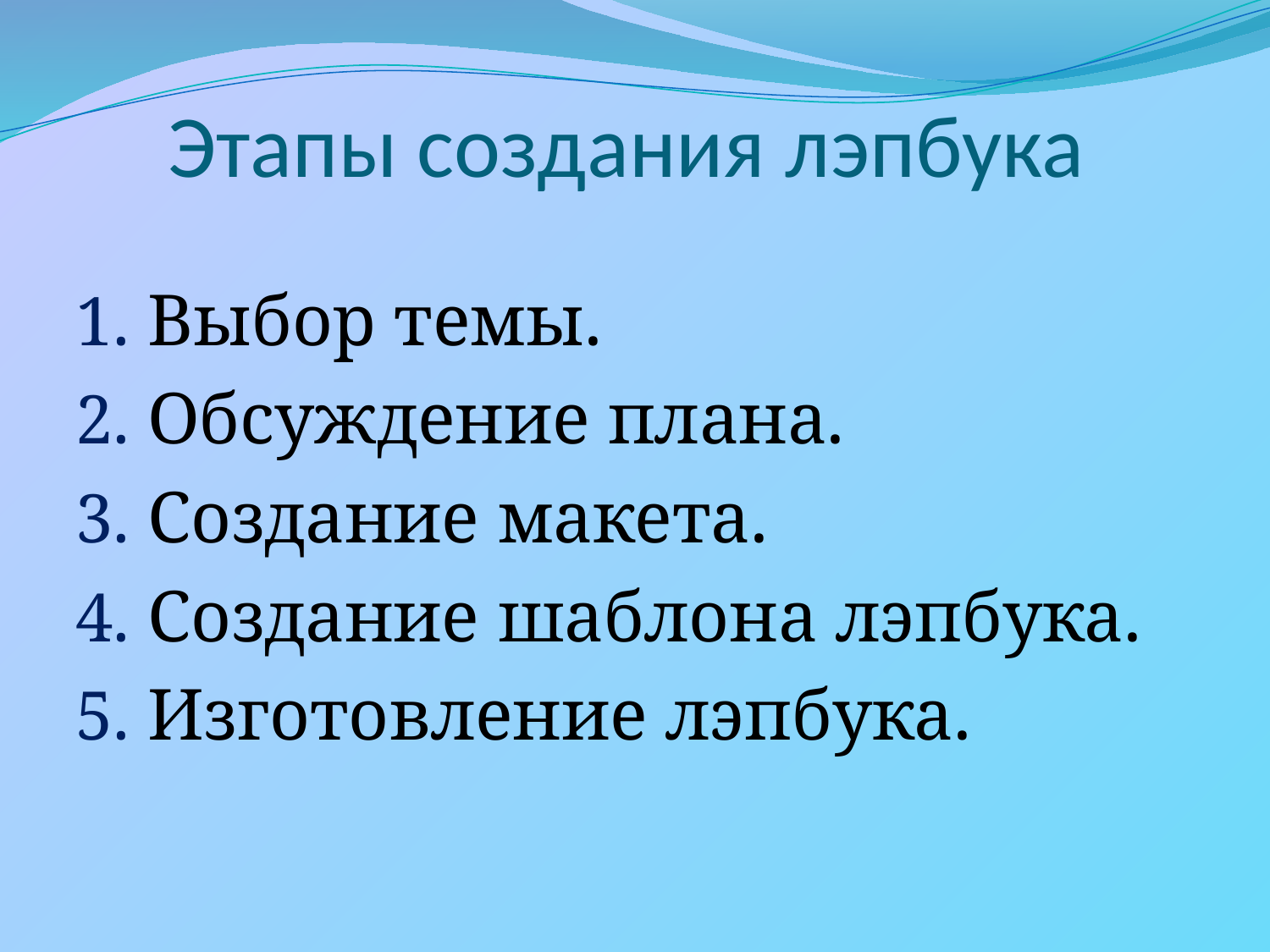

# Этапы создания лэпбука
Выбор темы.
Обсуждение плана.
Создание макета.
Создание шаблона лэпбука.
Изготовление лэпбука.